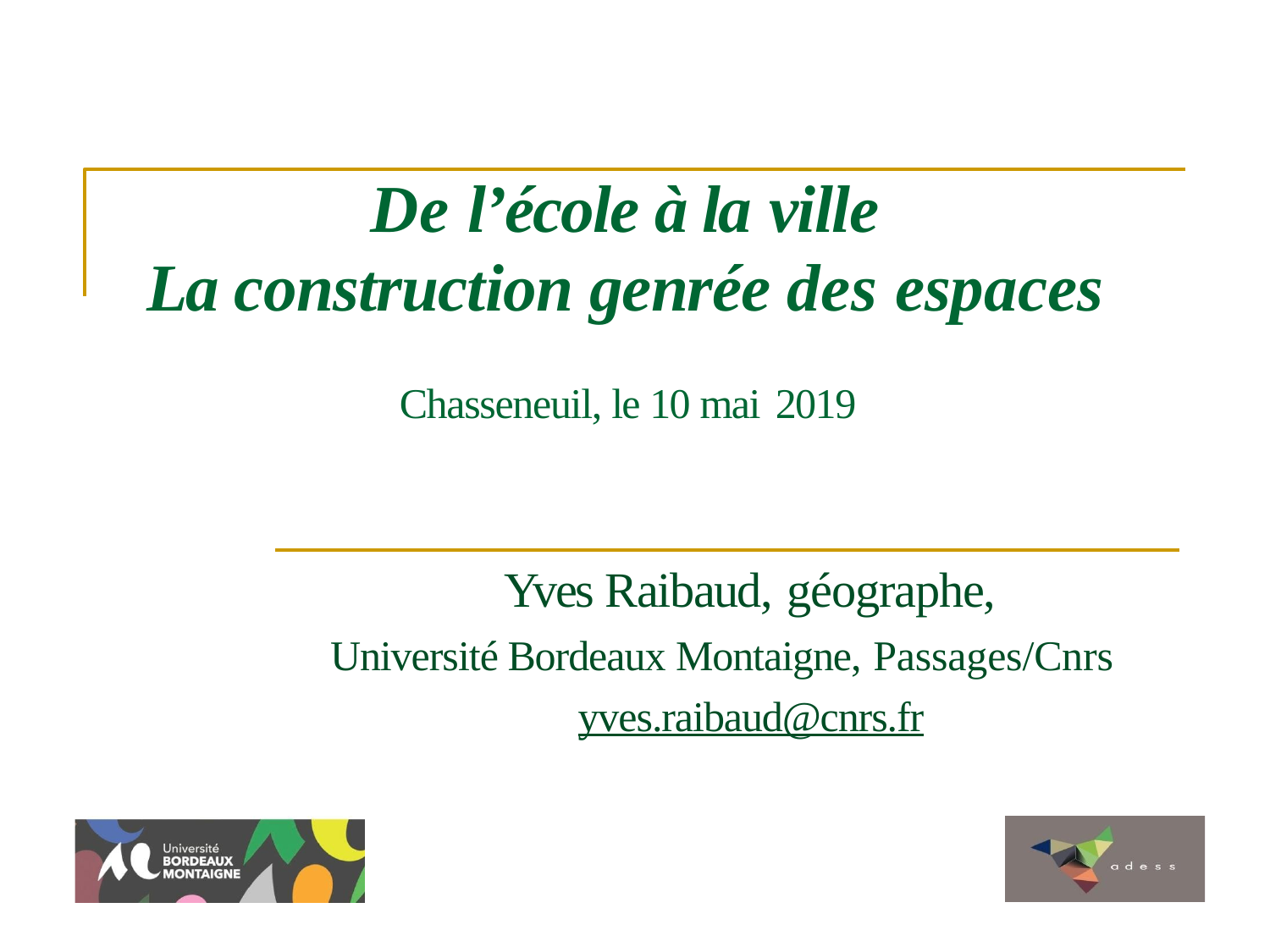

# De l’école à la ville
La construction genrée des espaces

Chasseneuil, le 10 mai 2019

Yves Raibaud, géographe,
Université Bordeaux Montaigne, Passages/Cnrs
yves.raibaud@cnrs.fr